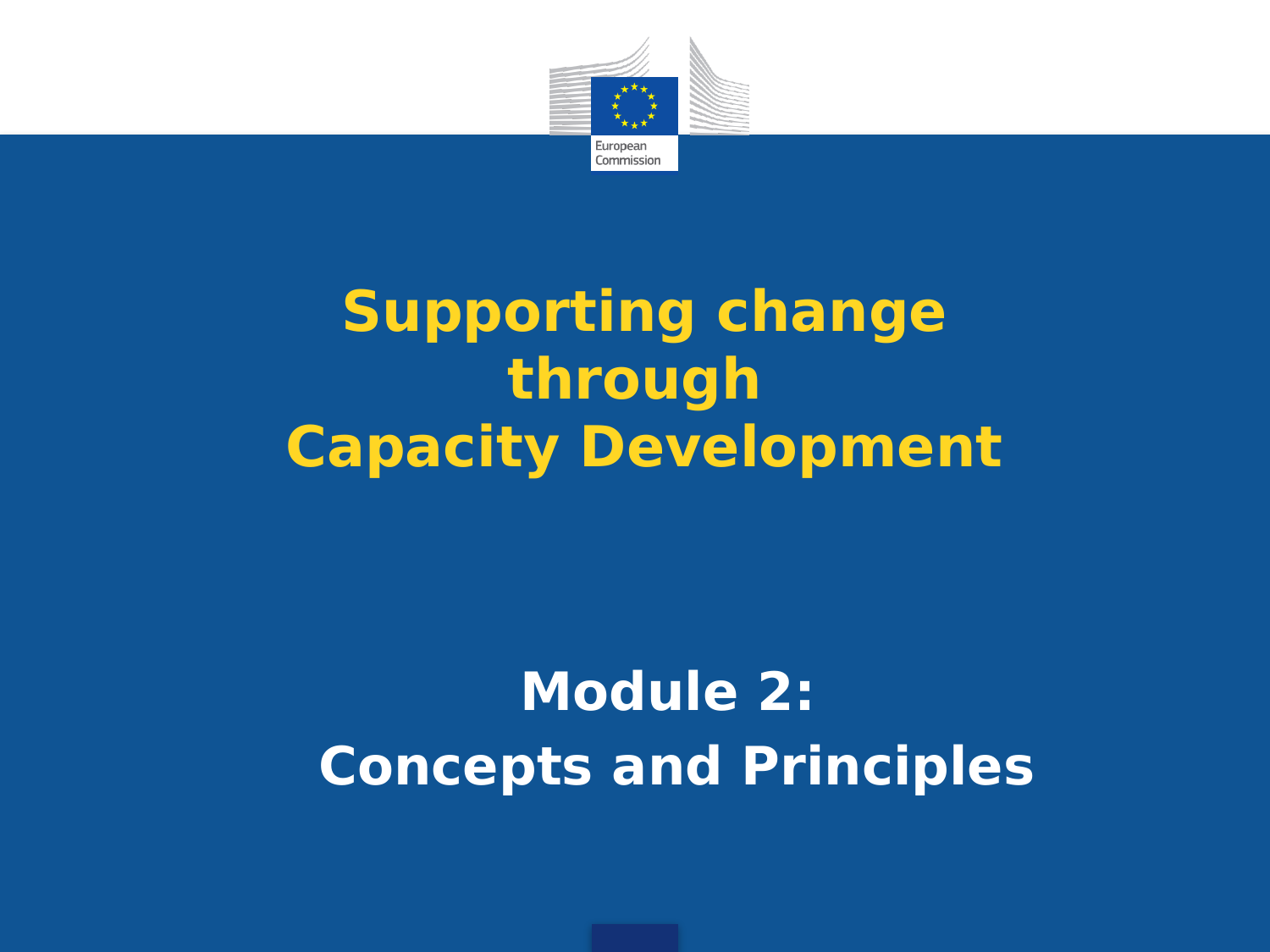

Supporting change through
Capacity Development
Module 2:
Concepts and Principles